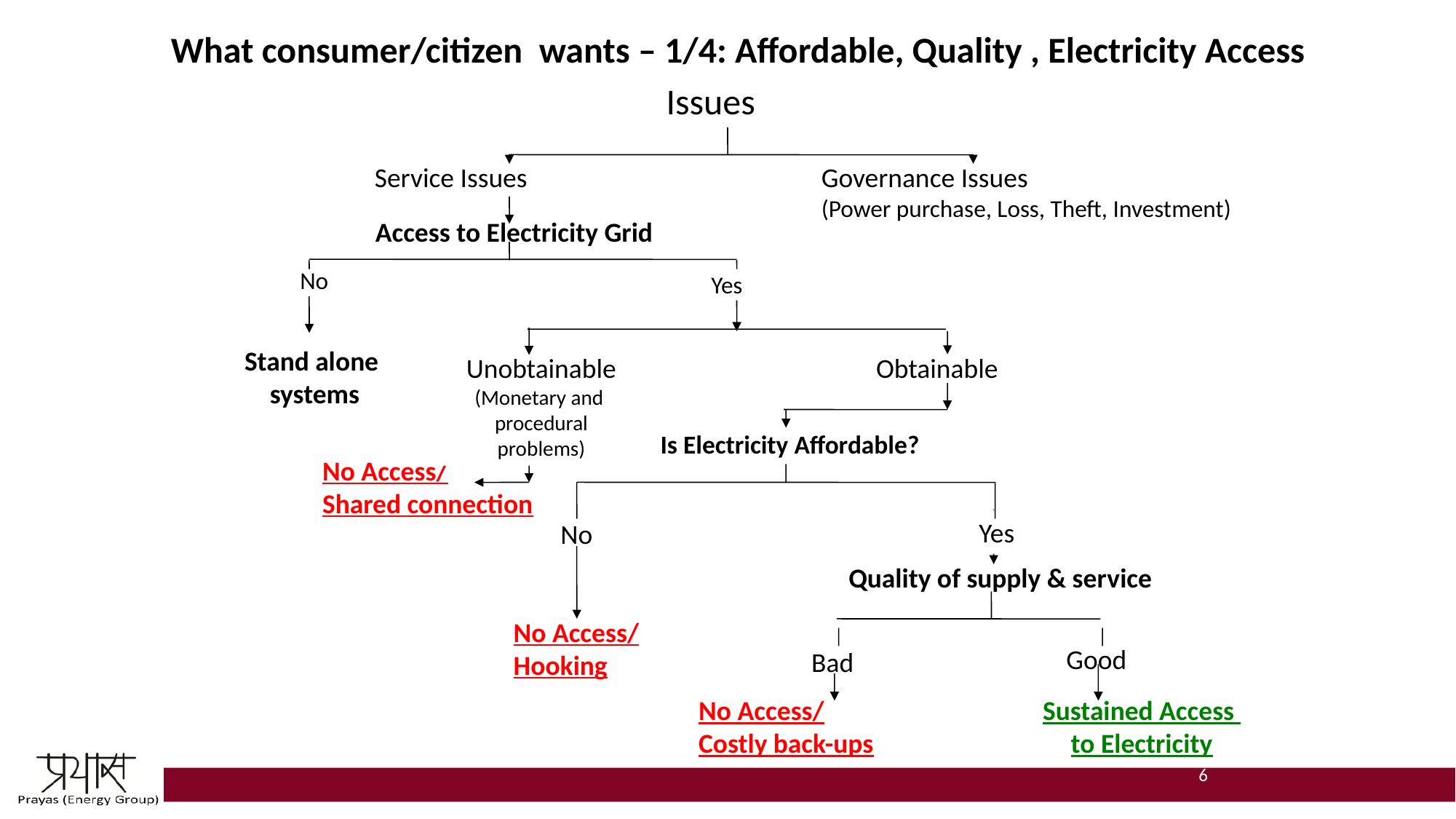

What consumer/citizen  wants – 1/4: Affordable, Quality , Electricity Access
Issues

Service Issues
Governance Issues
(Power purchase, Loss, Theft, Investment)

Access to Electricity Grid

No

Yes

Stand alone
systems

Unobtainable
(Monetary and
procedural problems)
Obtainable

No Access/
Shared connection

Is Electricity Affordable?

Yes
No

No Access/
Hooking

Quality of supply & service

Good
Bad

No Access/
Costly back-ups
Sustained Access
to Electricity
6